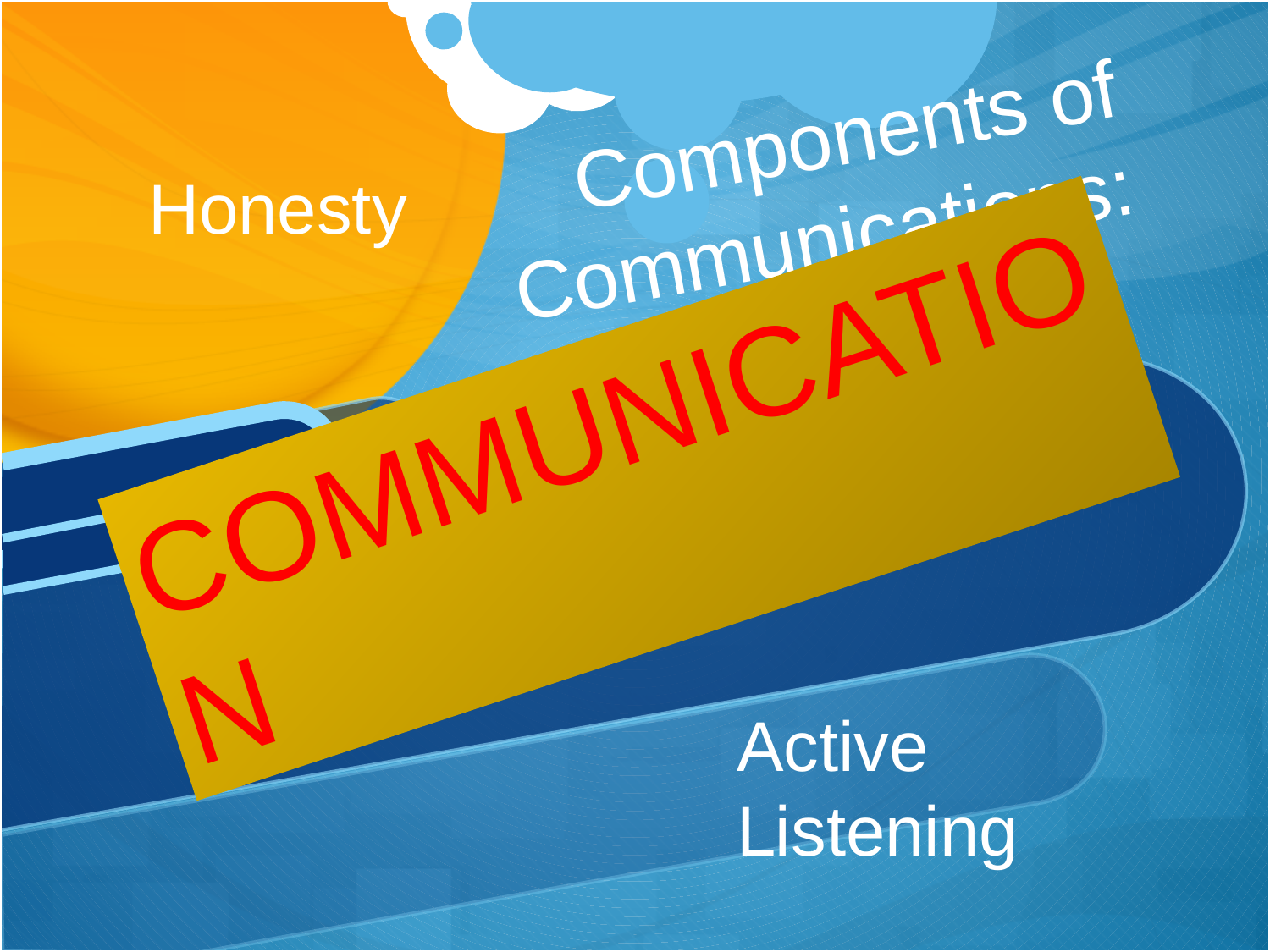

# Components of Communications:
Honesty
COMMUNICATION
Respect
“I” Message
Active Listening